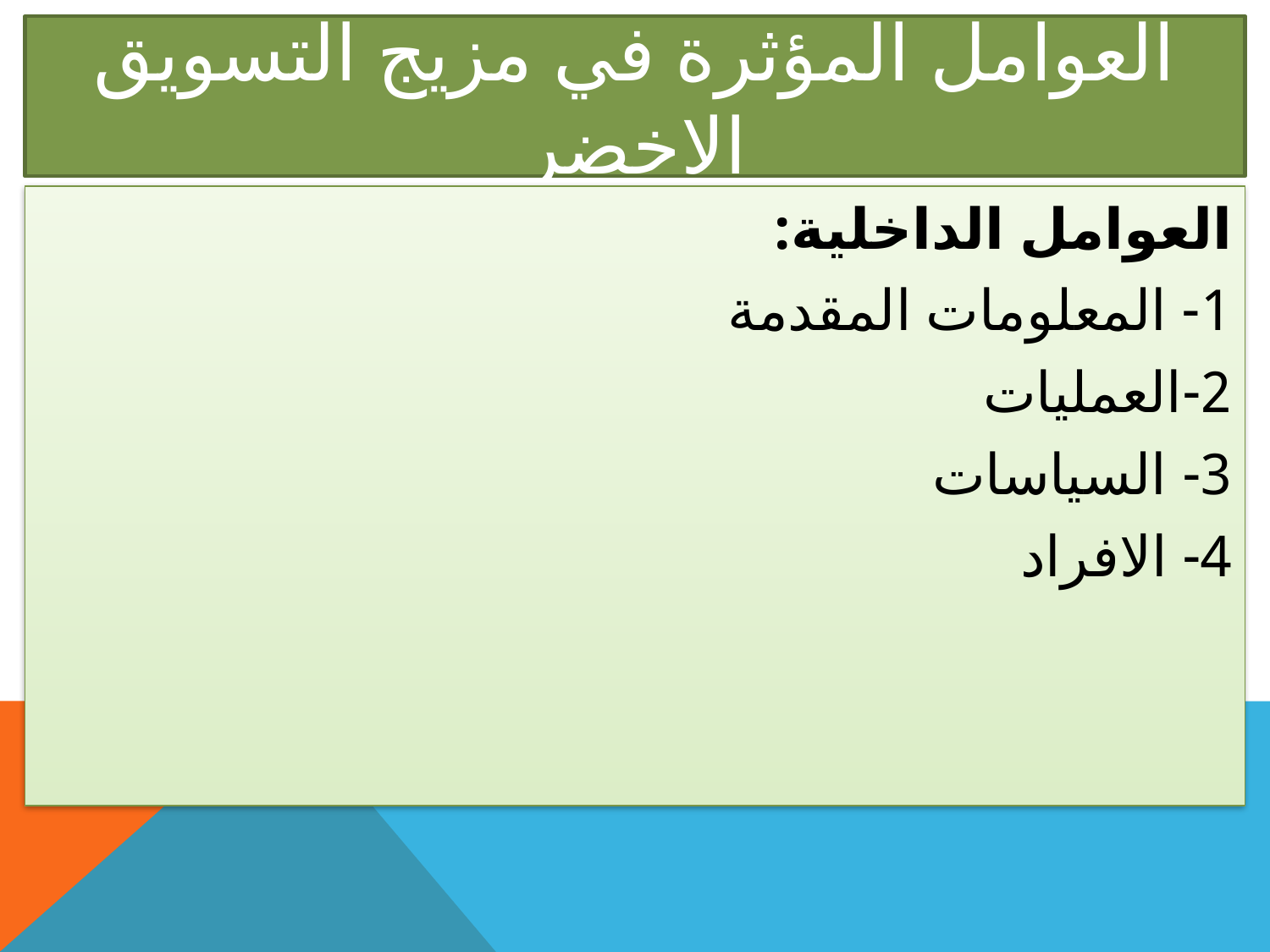

# العوامل المؤثرة في مزيج التسويق الاخضر
العوامل الداخلية:
1- المعلومات المقدمة
2-العمليات
3- السياسات
4- الافراد